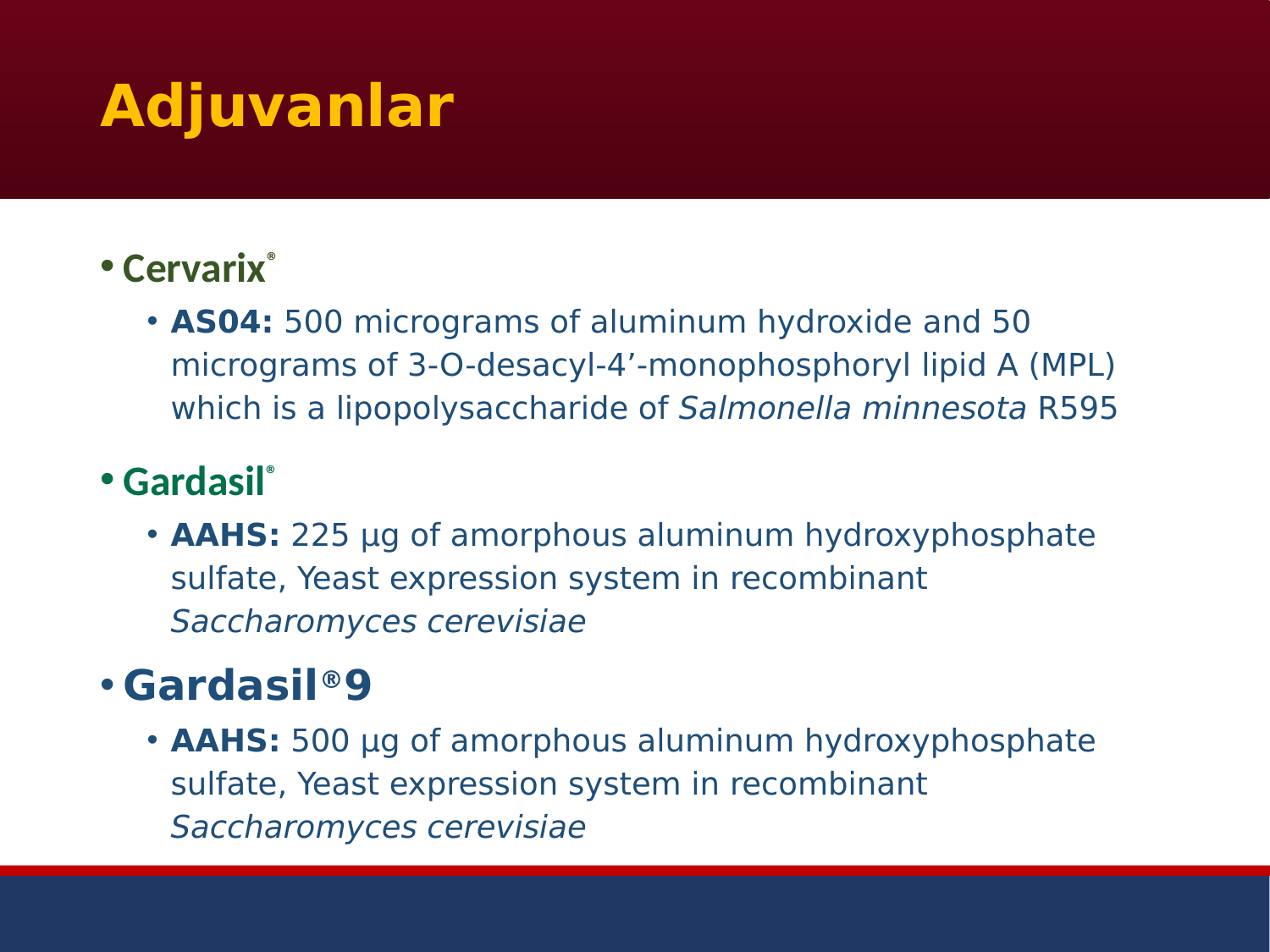

# Adjuvanlar
Cervarix®
AS04: 500 micrograms of aluminum hydroxide and 50 micrograms of 3-O-desacyl-4’-monophosphoryl lipid A (MPL) which is a lipopolysaccharide of Salmonella minnesota R595
Gardasil®
AAHS: 225 μg of amorphous aluminum hydroxyphosphate sulfate, Yeast expression system in recombinant Saccharomyces cerevisiae
Gardasil®9
AAHS: 500 μg of amorphous aluminum hydroxyphosphate sulfate, Yeast expression system in recombinant Saccharomyces cerevisiae